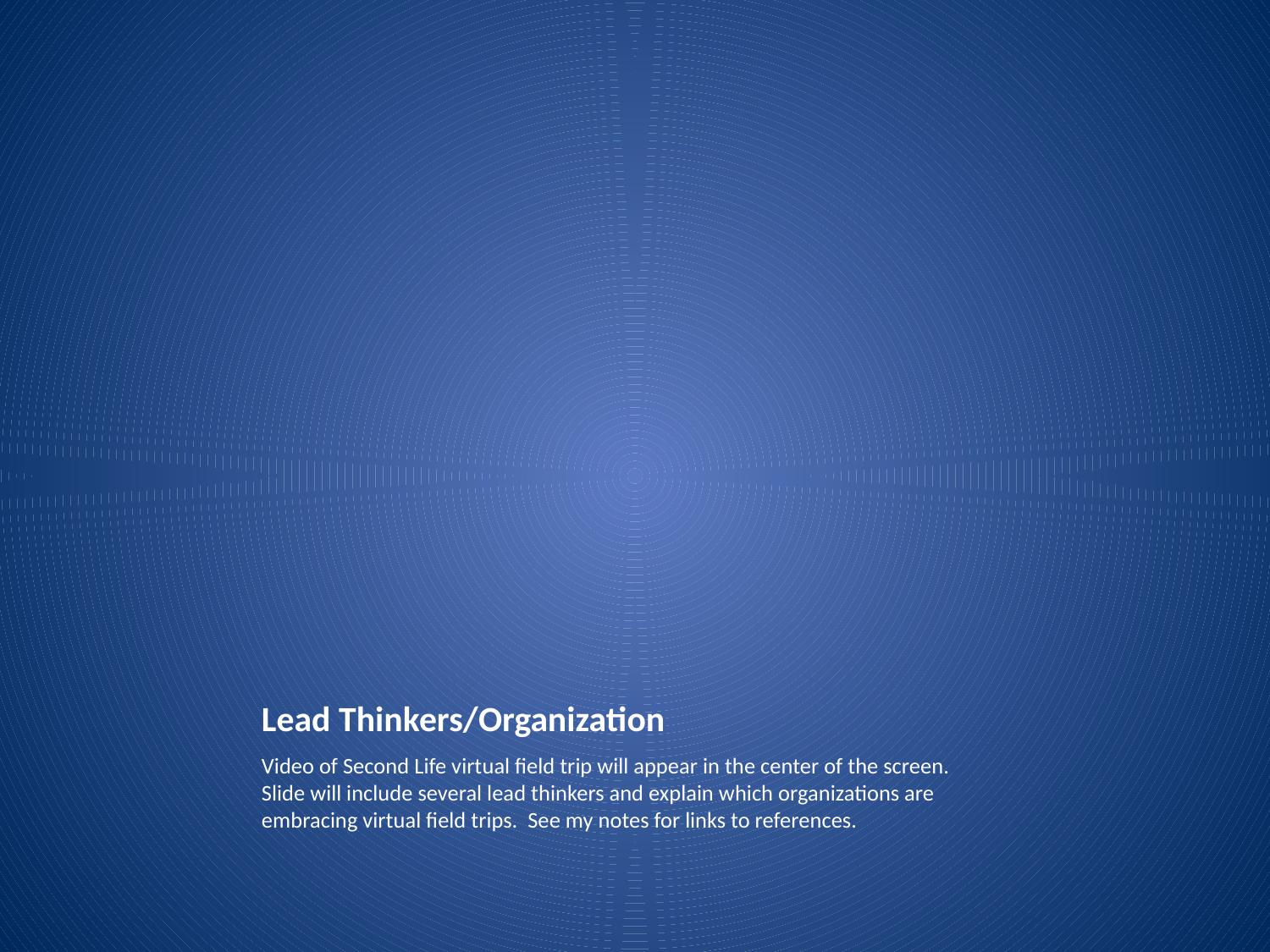

# Lead Thinkers/Organization
Video of Second Life virtual field trip will appear in the center of the screen.  Slide will include several lead thinkers and explain which organizations are embracing virtual field trips.  See my notes for links to references.